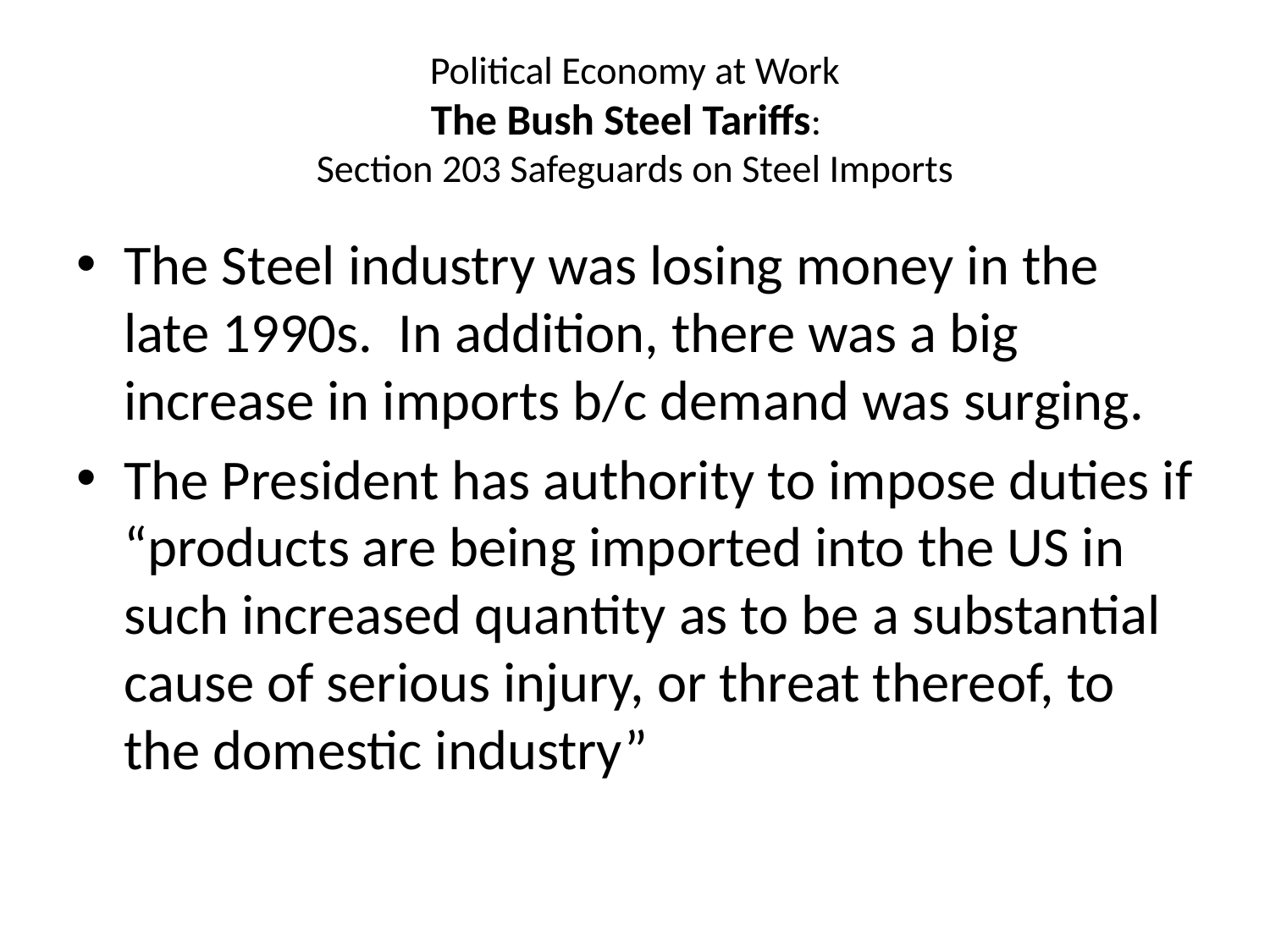

# Political Economy at Work The Bush Steel Tariffs: Section 203 Safeguards on Steel Imports
The Steel industry was losing money in the late 1990s.  In addition, there was a big increase in imports b/c demand was surging.
The President has authority to impose duties if “products are being imported into the US in such increased quantity as to be a substantial cause of serious injury, or threat thereof, to the domestic industry”